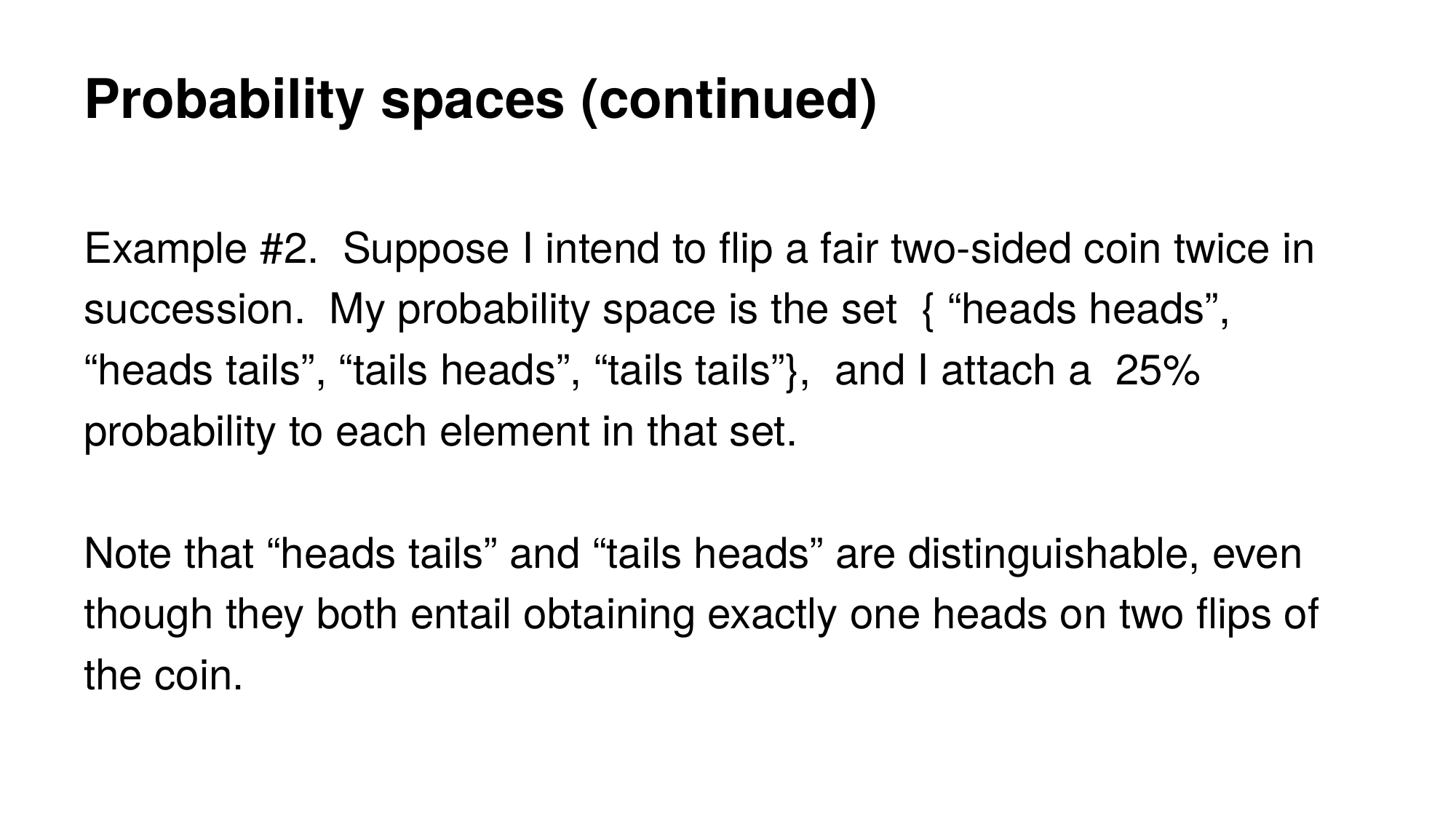

# Probability spaces (continued)
Example #2.  Suppose I intend to flip a fair two-sided coin twice in succession.  My probability space is the set  { “heads heads”, “heads tails”, “tails heads”, “tails tails”},  and I attach a  25%  probability to each element in that set.

Note that “heads tails” and “tails heads” are distinguishable, even though they both entail obtaining exactly one heads on two flips of the coin.